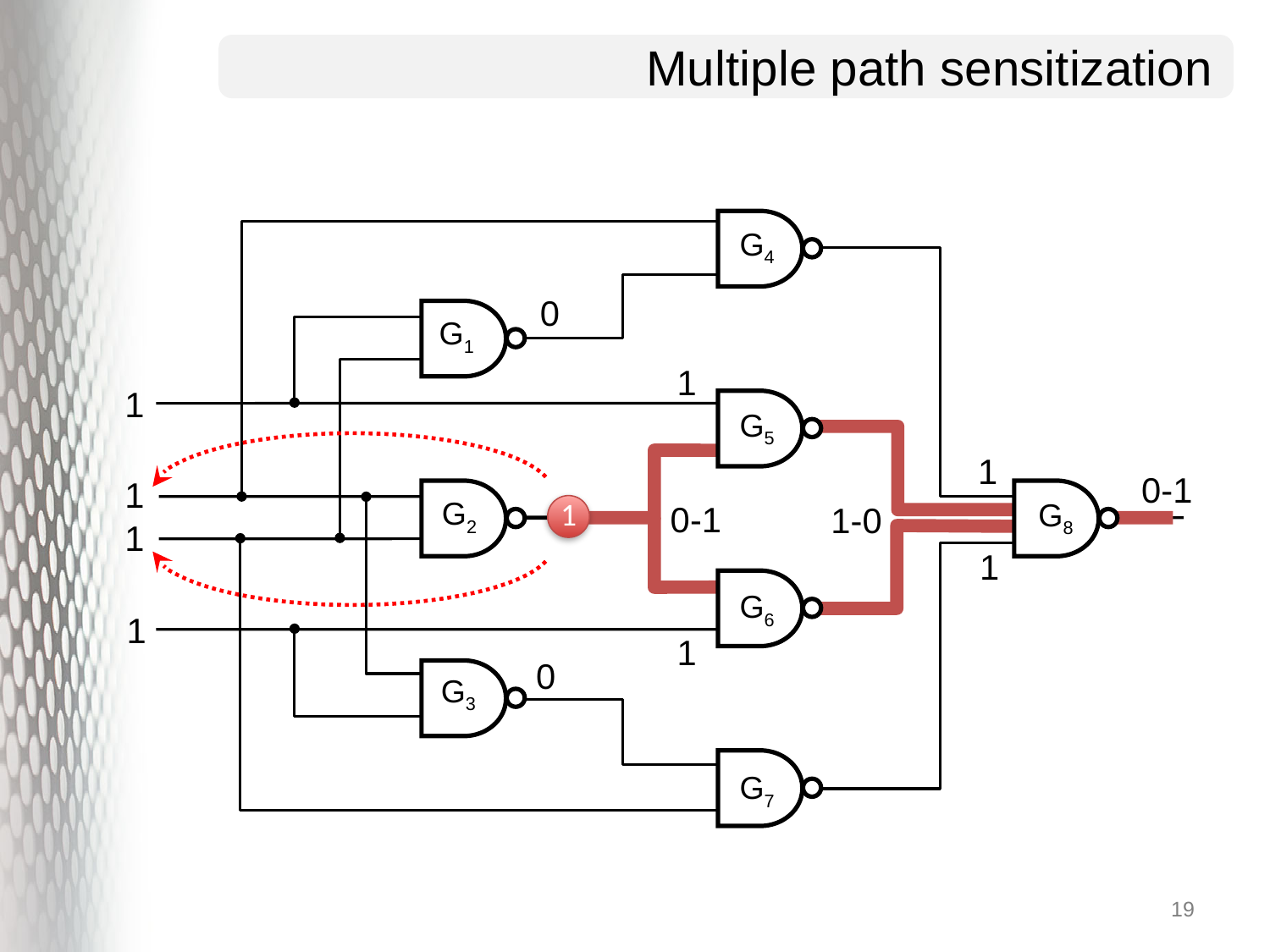

# Multiple path sensitization

G4

0

G1

1

1

G5

1
0-1
1

G2
G8
0-1
1-0
1

1

1

G6
1
1

0

G3

G7